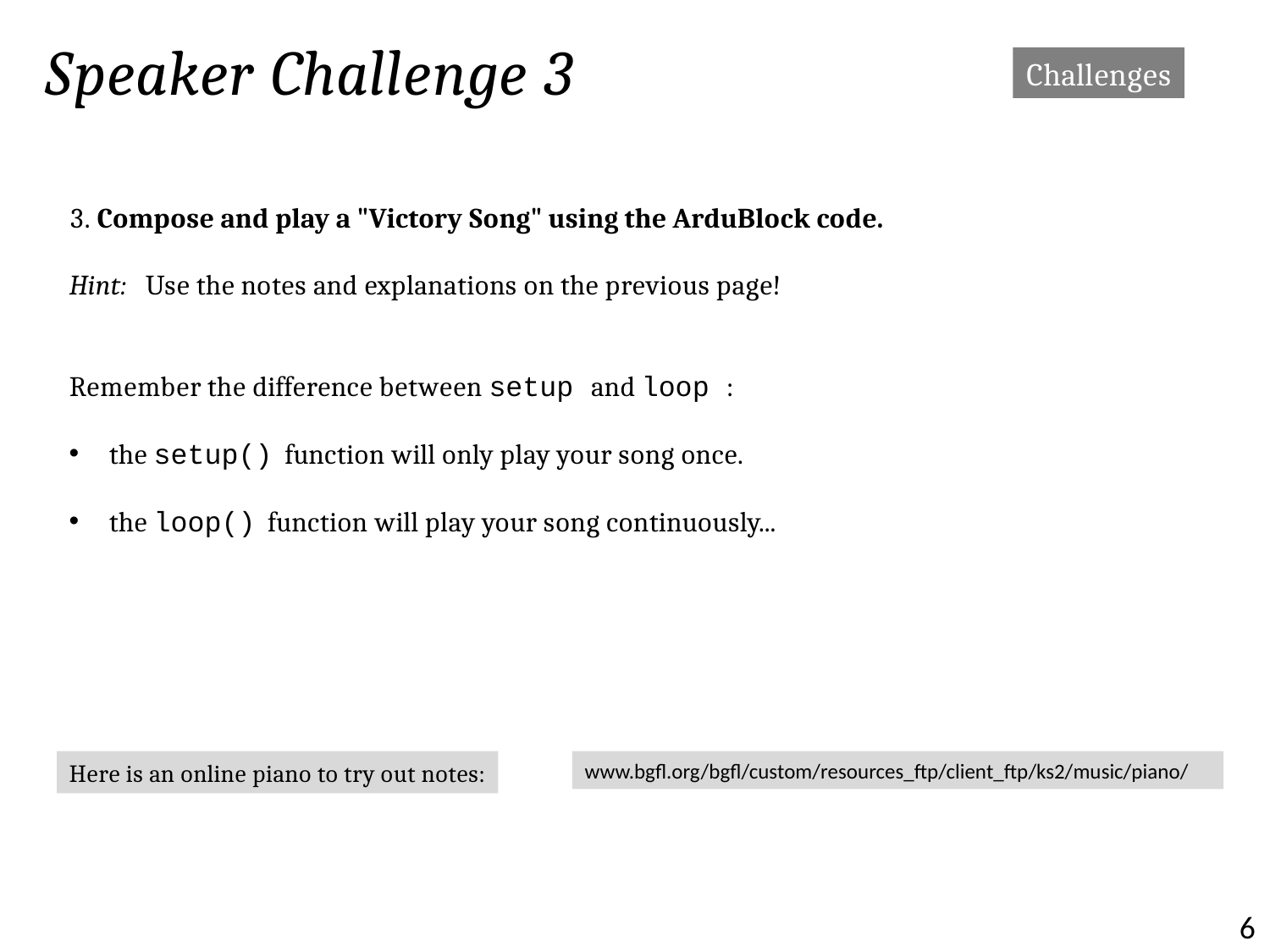

Speaker Challenge 3
Challenges
3. Compose and play a "Victory Song" using the ArduBlock code.

Hint:   Use the notes and explanations on the previous page!

Remember the difference between setup and loop :

the setup()  function will only play your song once.

the loop()  function will play your song continuously...
Here is an online piano to try out notes:
www.bgfl.org/bgfl/custom/resources_ftp/client_ftp/ks2/music/piano/
6